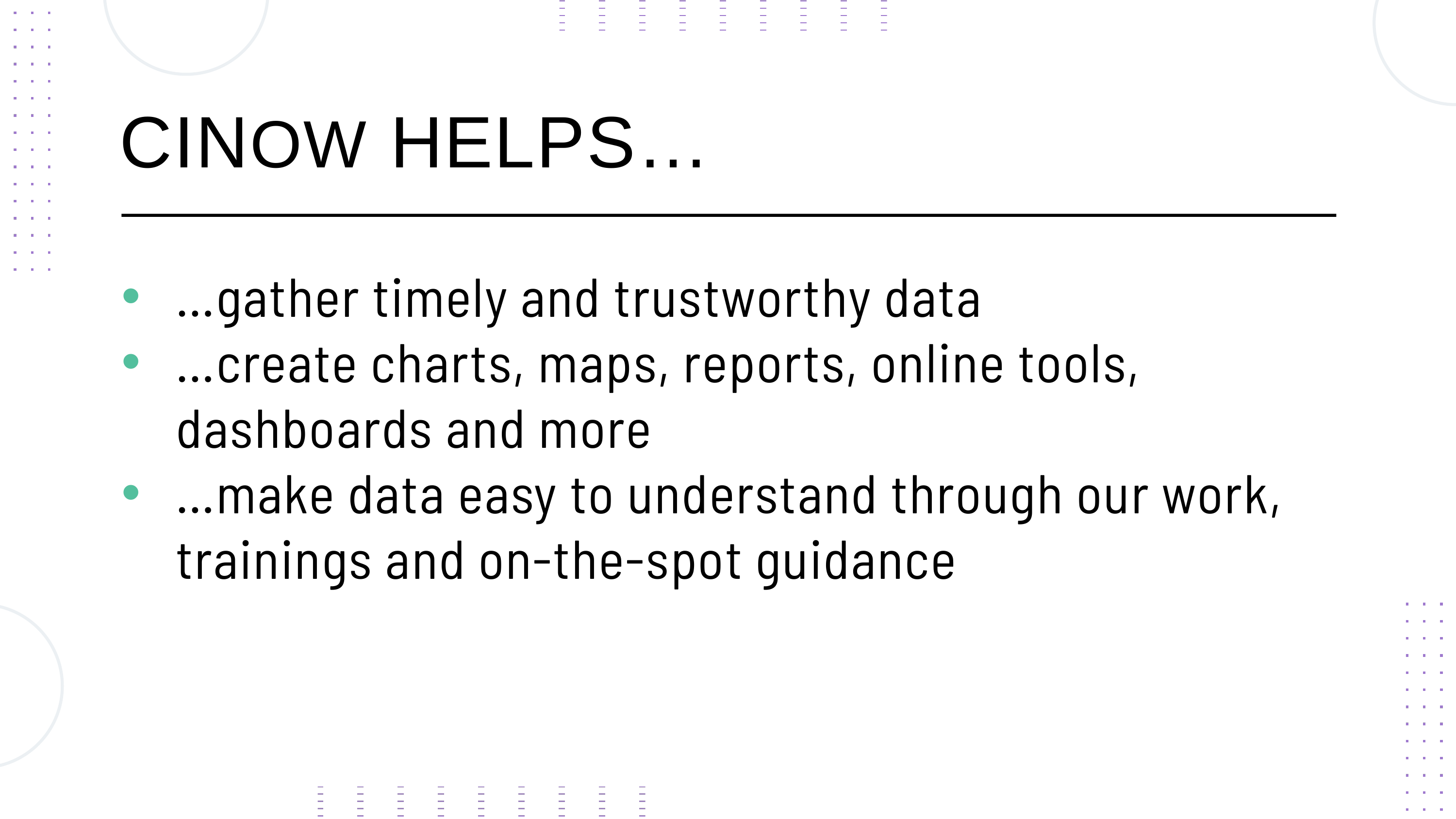

CINOW HELPS…

…gather timely and trustworthy data
…create charts, maps, reports, online tools, dashboards and more
…make data easy to understand through our work, trainings and on-the-spot guidance